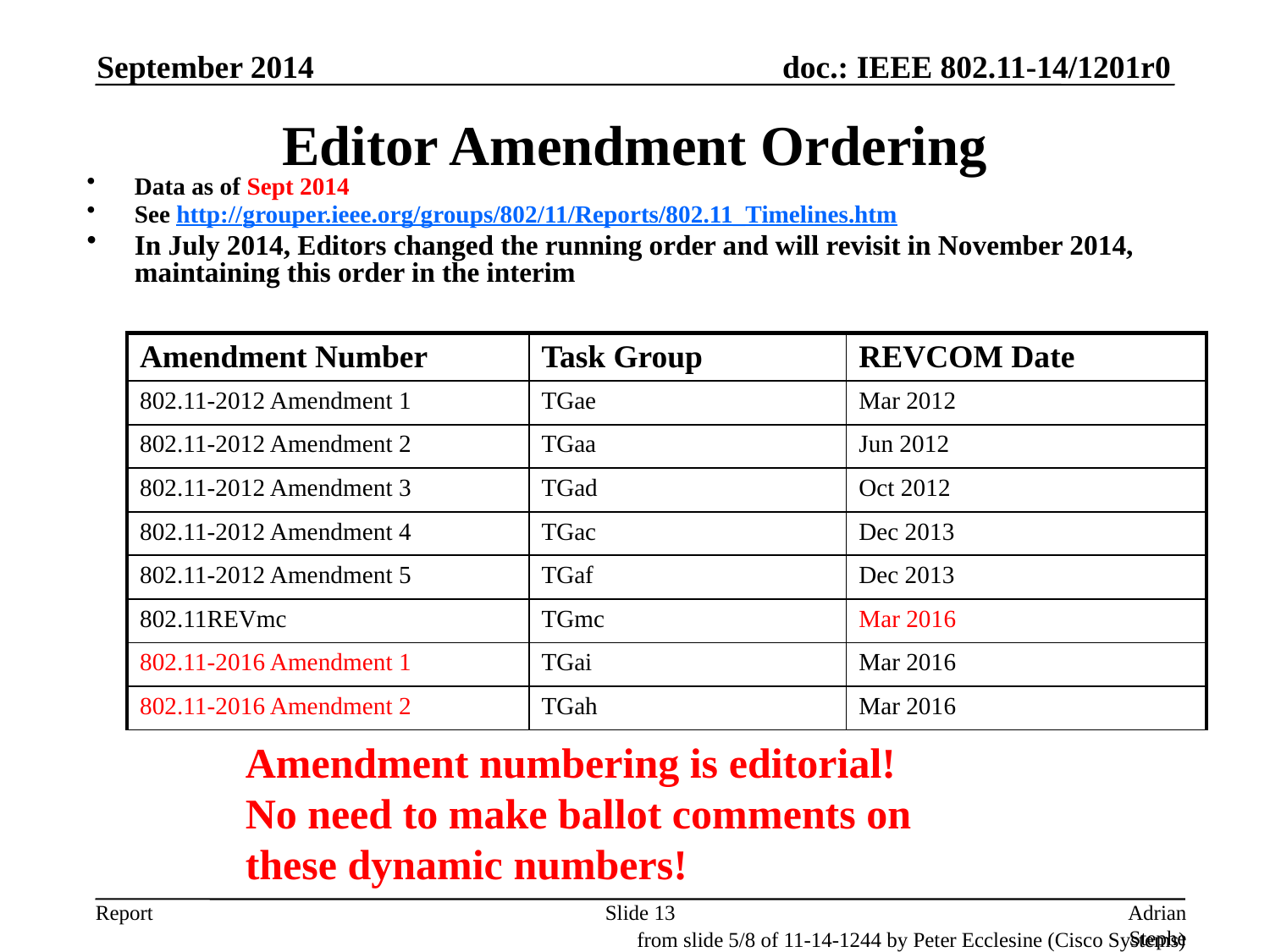

September 2014
# Editor Amendment Ordering
Data as of Sept 2014
See http://grouper.ieee.org/groups/802/11/Reports/802.11_Timelines.htm
In July 2014, Editors changed the running order and will revisit in November 2014, maintaining this order in the interim
| Amendment Number | Task Group | REVCOM Date |
| --- | --- | --- |
| 802.11-2012 Amendment 1 | TGae | Mar 2012 |
| 802.11-2012 Amendment 2 | TGaa | Jun 2012 |
| 802.11-2012 Amendment 3 | TGad | Oct 2012 |
| 802.11-2012 Amendment 4 | TGac | Dec 2013 |
| 802.11-2012 Amendment 5 | TGaf | Dec 2013 |
| 802.11REVmc | TGmc | Mar 2016 |
| 802.11-2016 Amendment 1 | TGai | Mar 2016 |
| 802.11-2016 Amendment 2 | TGah | Mar 2016 |
Amendment numbering is editorial! No need to make ballot comments on these dynamic numbers!
Slide 13
Adrian Stephens, Intel Corporation
from slide 5/8 of 11-14-1244 by Peter Ecclesine (Cisco Systems)